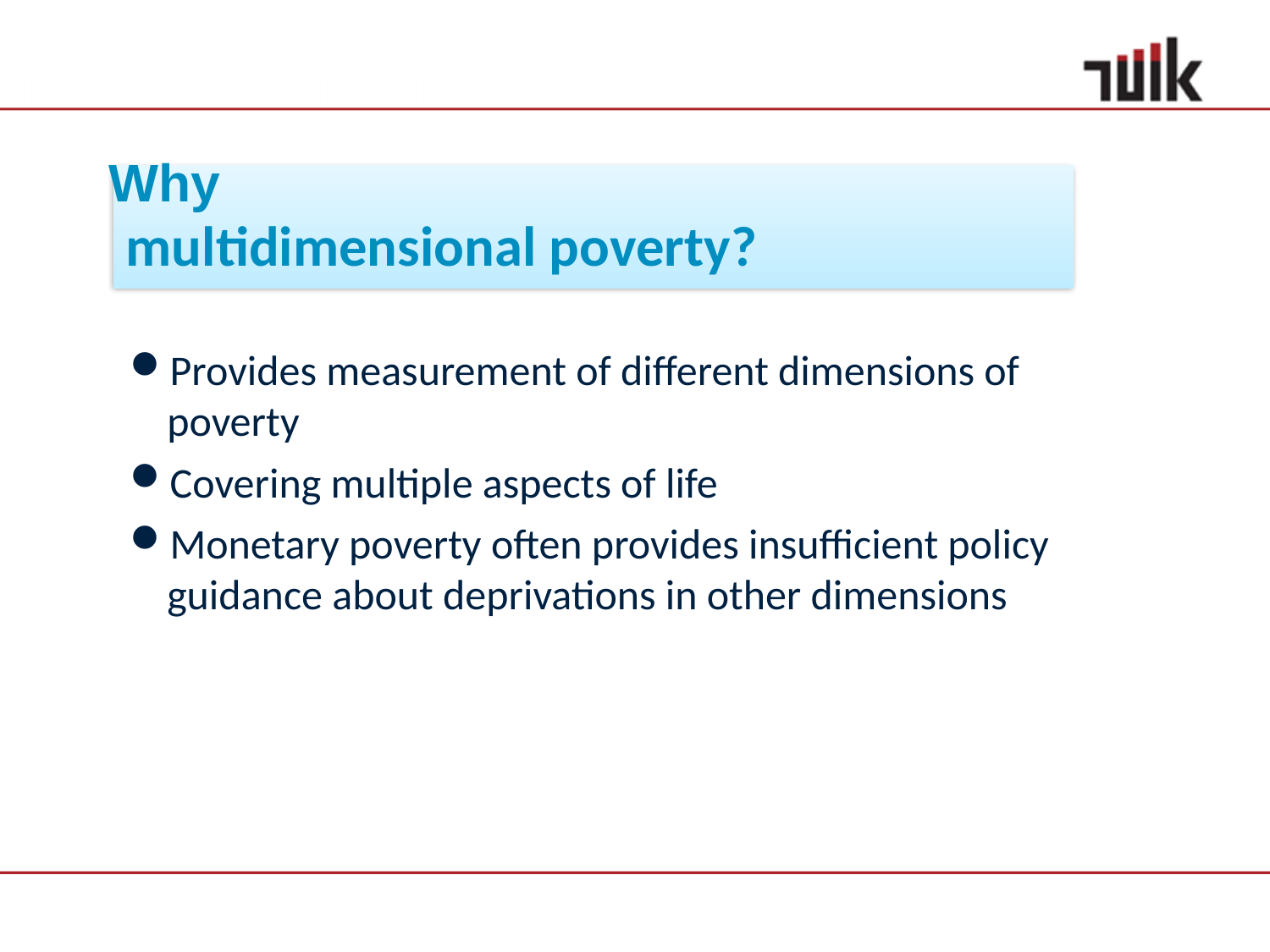

Why
multidimensional poverty?
Provides measurement of different dimensions of poverty
Covering multiple aspects of life
Monetary poverty often provides insufficient policy guidance about deprivations in other dimensions